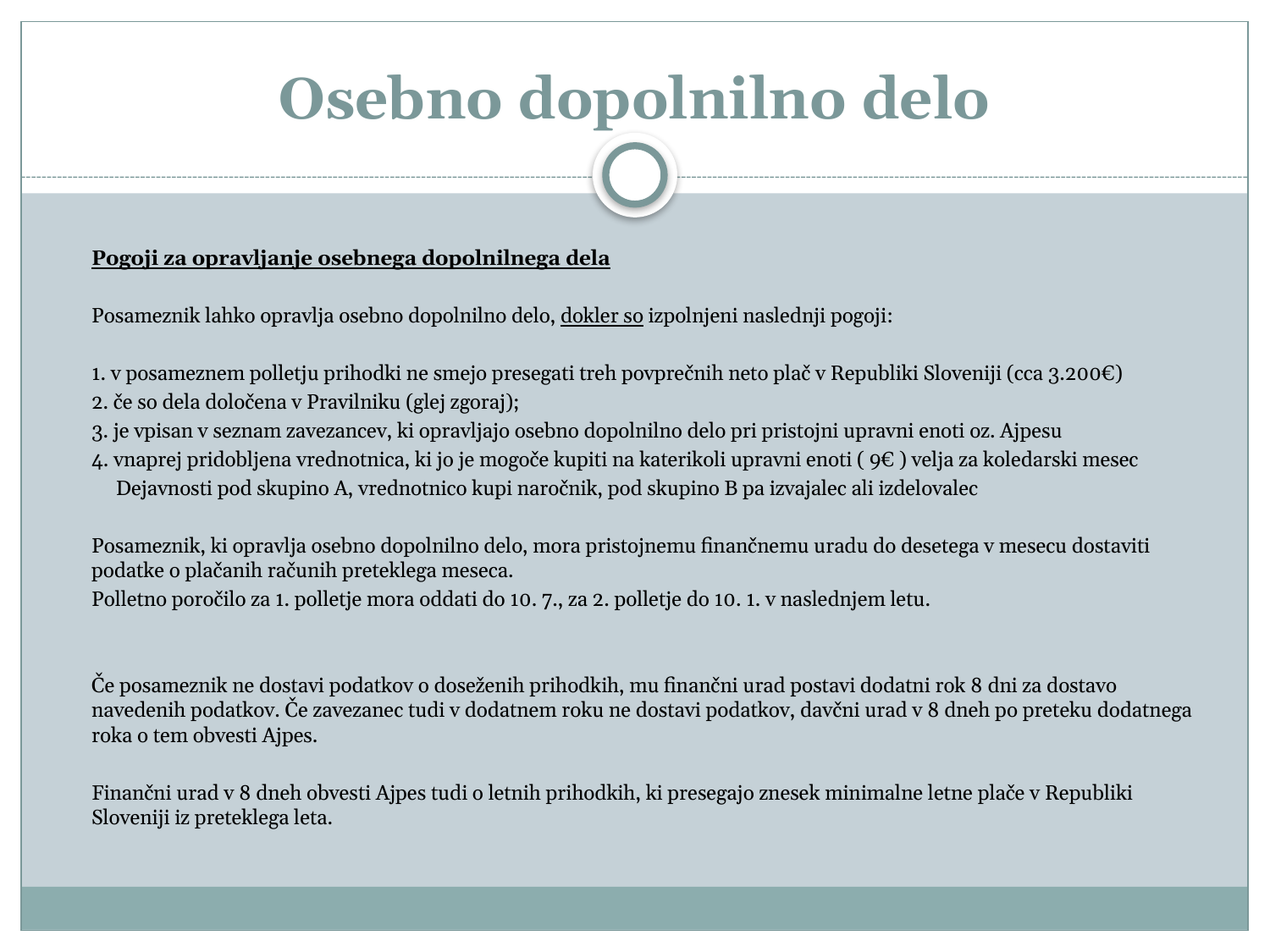

# Osebno dopolnilno delo

	Pogoji za opravljanje osebnega dopolnilnega dela

	Posameznik lahko opravlja osebno dopolnilno delo, dokler so izpolnjeni naslednji pogoji:

	1. v posameznem polletju prihodki ne smejo presegati treh povprečnih neto plač v Republiki Sloveniji (cca 3.200€)
	2. če so dela določena v Pravilniku (glej zgoraj);
	3. je vpisan v seznam zavezancev, ki opravljajo osebno dopolnilno delo pri pristojni upravni enoti oz. Ajpesu
	4. vnaprej pridobljena vrednotnica, ki jo je mogoče kupiti na katerikoli upravni enoti ( 9€ ) velja za koledarski mesec
	     Dejavnosti pod skupino A, vrednotnico kupi naročnik, pod skupino B pa izvajalec ali izdelovalec

	Posameznik, ki opravlja osebno dopolnilno delo, mora pristojnemu finančnemu uradu do desetega v mesecu dostaviti podatke o plačanih računih preteklega meseca.
	Polletno poročilo za 1. polletje mora oddati do 10. 7., za 2. polletje do 10. 1. v naslednjem letu.

	Če posameznik ne dostavi podatkov o doseženih prihodkih, mu finančni urad postavi dodatni rok 8 dni za dostavo navedenih podatkov. Če zavezanec tudi v dodatnem roku ne dostavi podatkov, davčni urad v 8 dneh po preteku dodatnega roka o tem obvesti Ajpes.

	Finančni urad v 8 dneh obvesti Ajpes tudi o letnih prihodkih, ki presegajo znesek minimalne letne plače v Republiki Sloveniji iz preteklega leta.